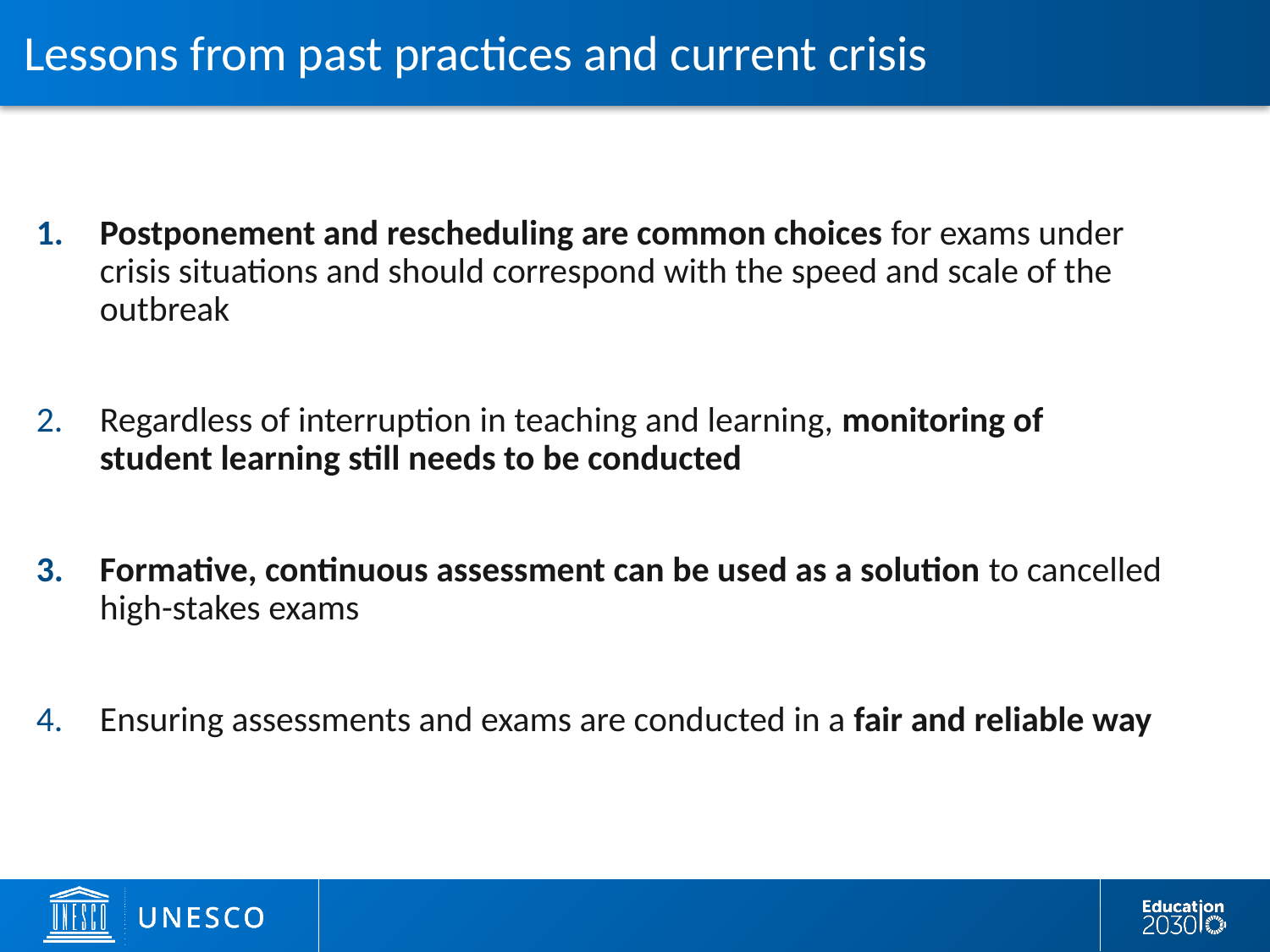

# Lessons from past practices and current crisis

Postponement and rescheduling are common choices for exams under crisis situations and should correspond with the speed and scale of the outbreak

Regardless of interruption in teaching and learning, monitoring of student learning still needs to be conducted

Formative, continuous assessment can be used as a solution to cancelled high-stakes exams

Ensuring assessments and exams are conducted in a fair and reliable way